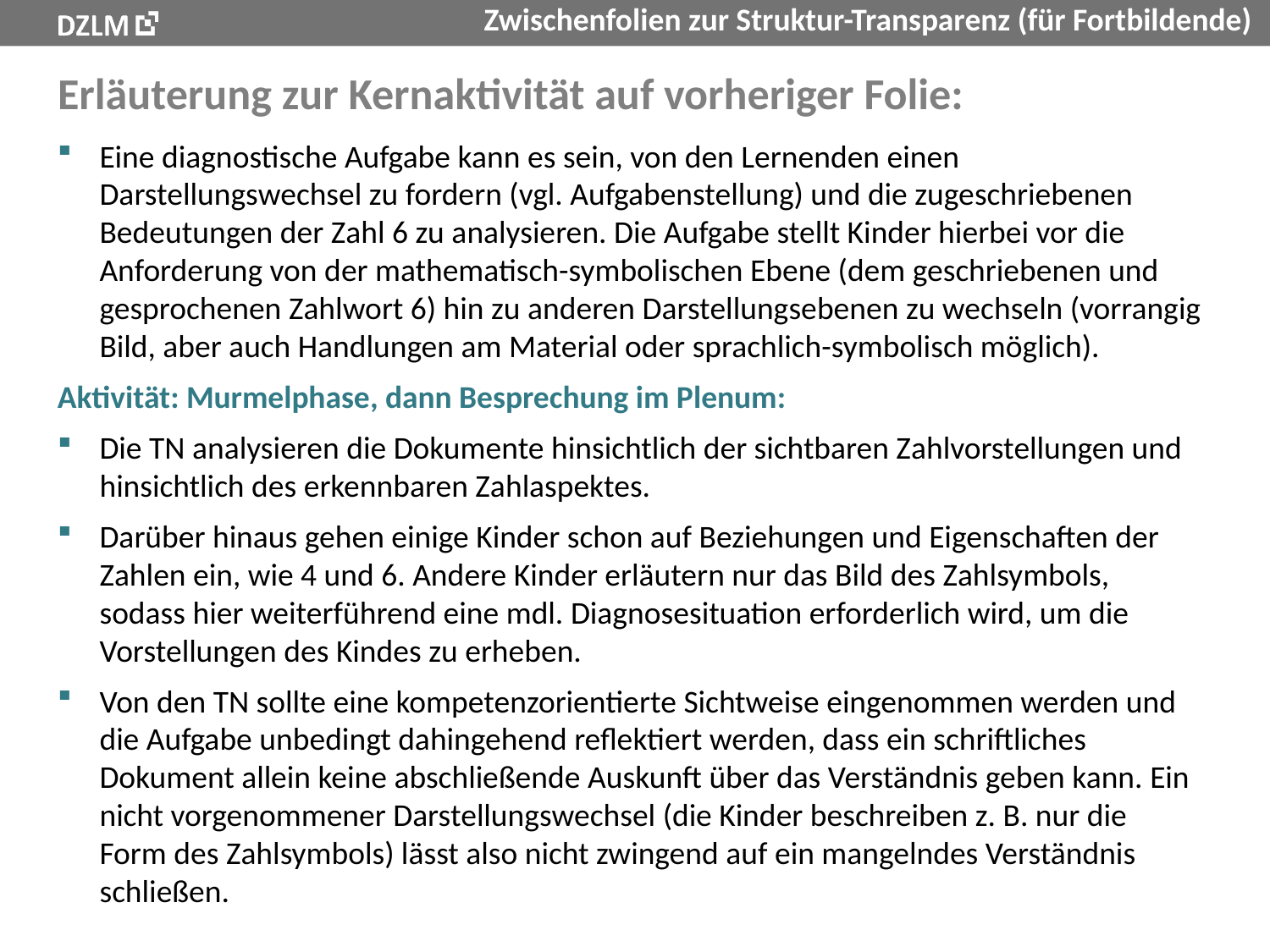

# Erläuterung zur Kernaktivität auf vorheriger Folie:
Eine diagnostische Aufgabe kann es sein, von den Lernenden einen Darstellungswechsel zu fordern (vgl. Aufgabenstellung) und die zugeschriebenen Bedeutungen der Zahl 6 zu analysieren. Die Aufgabe stellt Kinder hierbei vor die Anforderung von der mathematisch-symbolischen Ebene (dem geschriebenen und gesprochenen Zahlwort 6) hin zu anderen Darstellungsebenen zu wechseln (vorrangig Bild, aber auch Handlungen am Material oder sprachlich-symbolisch möglich).
Aktivität: Murmelphase, dann Besprechung im Plenum:
Die TN analysieren die Dokumente hinsichtlich der sichtbaren Zahlvorstellungen und hinsichtlich des erkennbaren Zahlaspektes.
Darüber hinaus gehen einige Kinder schon auf Beziehungen und Eigenschaften der Zahlen ein, wie 4 und 6. Andere Kinder erläutern nur das Bild des Zahlsymbols, sodass hier weiterführend eine mdl. Diagnosesituation erforderlich wird, um die Vorstellungen des Kindes zu erheben.
Von den TN sollte eine kompetenzorientierte Sichtweise eingenommen werden und die Aufgabe unbedingt dahingehend reflektiert werden, dass ein schriftliches Dokument allein keine abschließende Auskunft über das Verständnis geben kann. Ein nicht vorgenommener Darstellungswechsel (die Kinder beschreiben z. B. nur die Form des Zahlsymbols) lässt also nicht zwingend auf ein mangelndes Verständnis schließen.